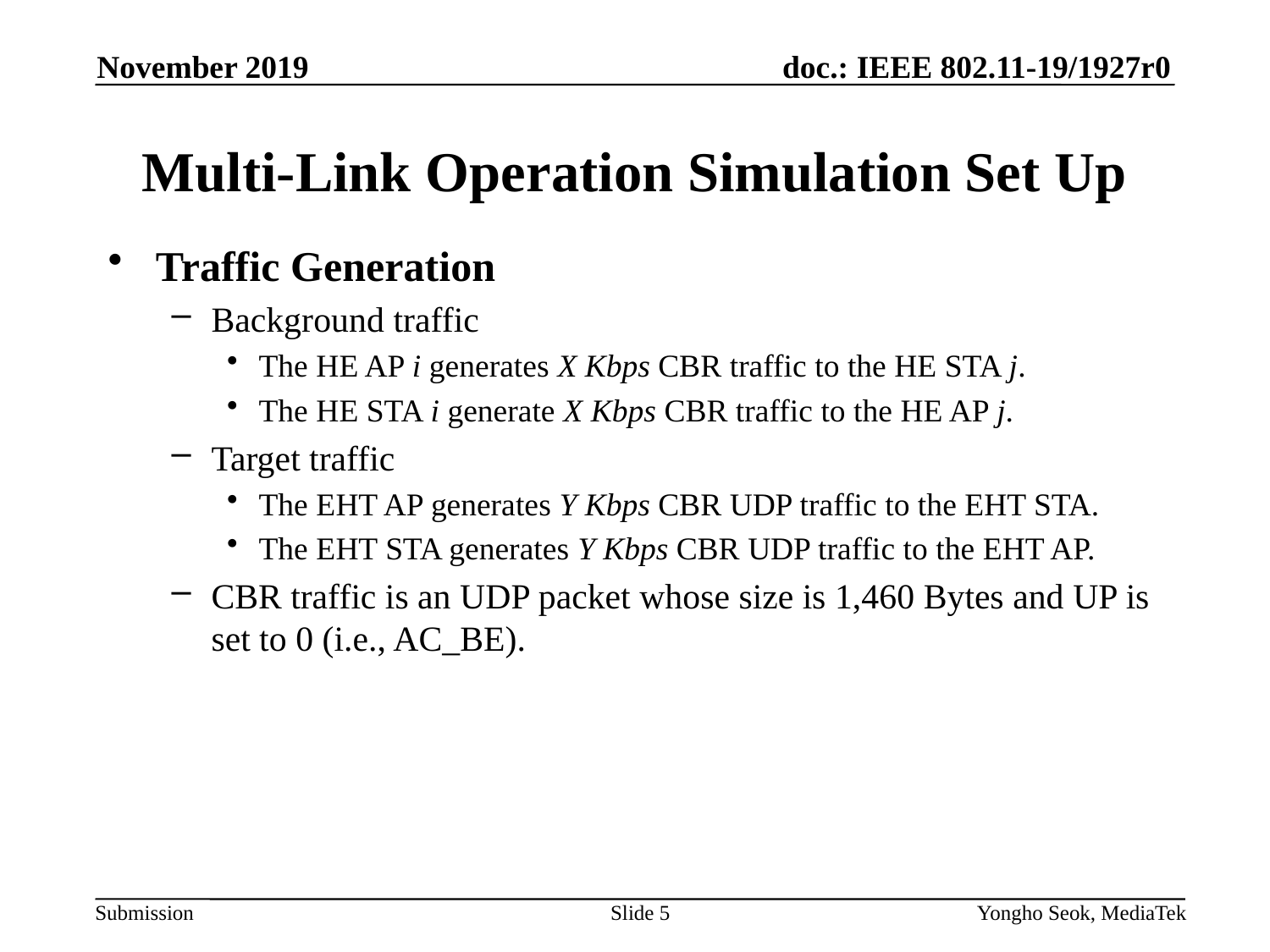

November 2019
# Multi-Link Operation Simulation Set Up
Traffic Generation
Background traffic
The HE AP i generates X Kbps CBR traffic to the HE STA j.
The HE STA i generate X Kbps CBR traffic to the HE AP j.
Target traffic
The EHT AP generates Y Kbps CBR UDP traffic to the EHT STA.
The EHT STA generates Y Kbps CBR UDP traffic to the EHT AP.
CBR traffic is an UDP packet whose size is 1,460 Bytes and UP is set to 0 (i.e., AC_BE).
Slide 5
Yongho Seok, MediaTek